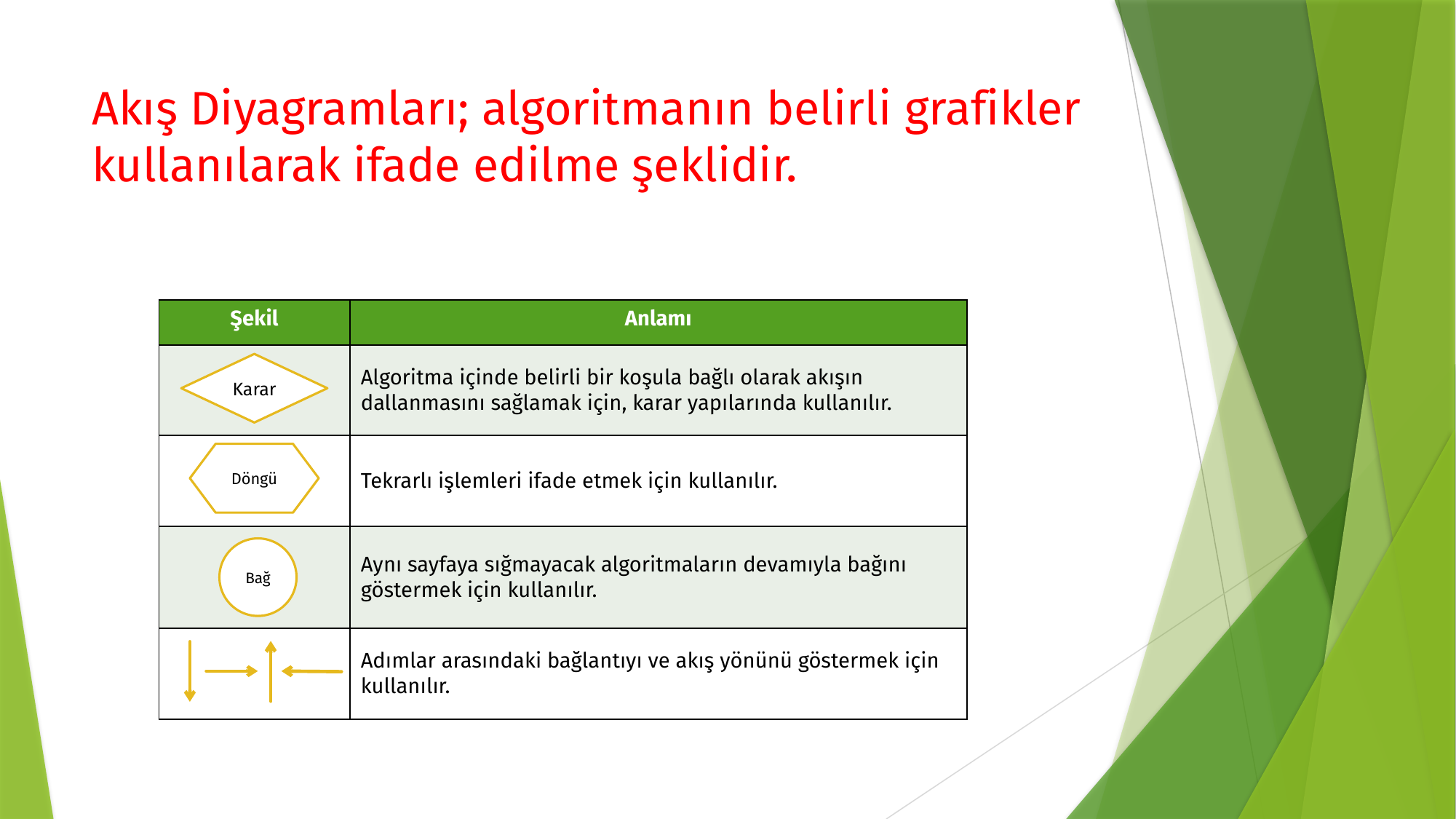

# Akış Diyagramları; algoritmanın belirli grafikler kullanılarak ifade edilme şeklidir.
| Şekil | Anlamı |
| --- | --- |
|  | Algoritma içinde belirli bir koşula bağlı olarak akışın dallanmasını sağlamak için, karar yapılarında kullanılır. |
|  | Tekrarlı işlemleri ifade etmek için kullanılır. |
|  | Aynı sayfaya sığmayacak algoritmaların devamıyla bağını göstermek için kullanılır. |
|  | Adımlar arasındaki bağlantıyı ve akış yönünü göstermek için kullanılır. |
Karar
Döngü
Bağ